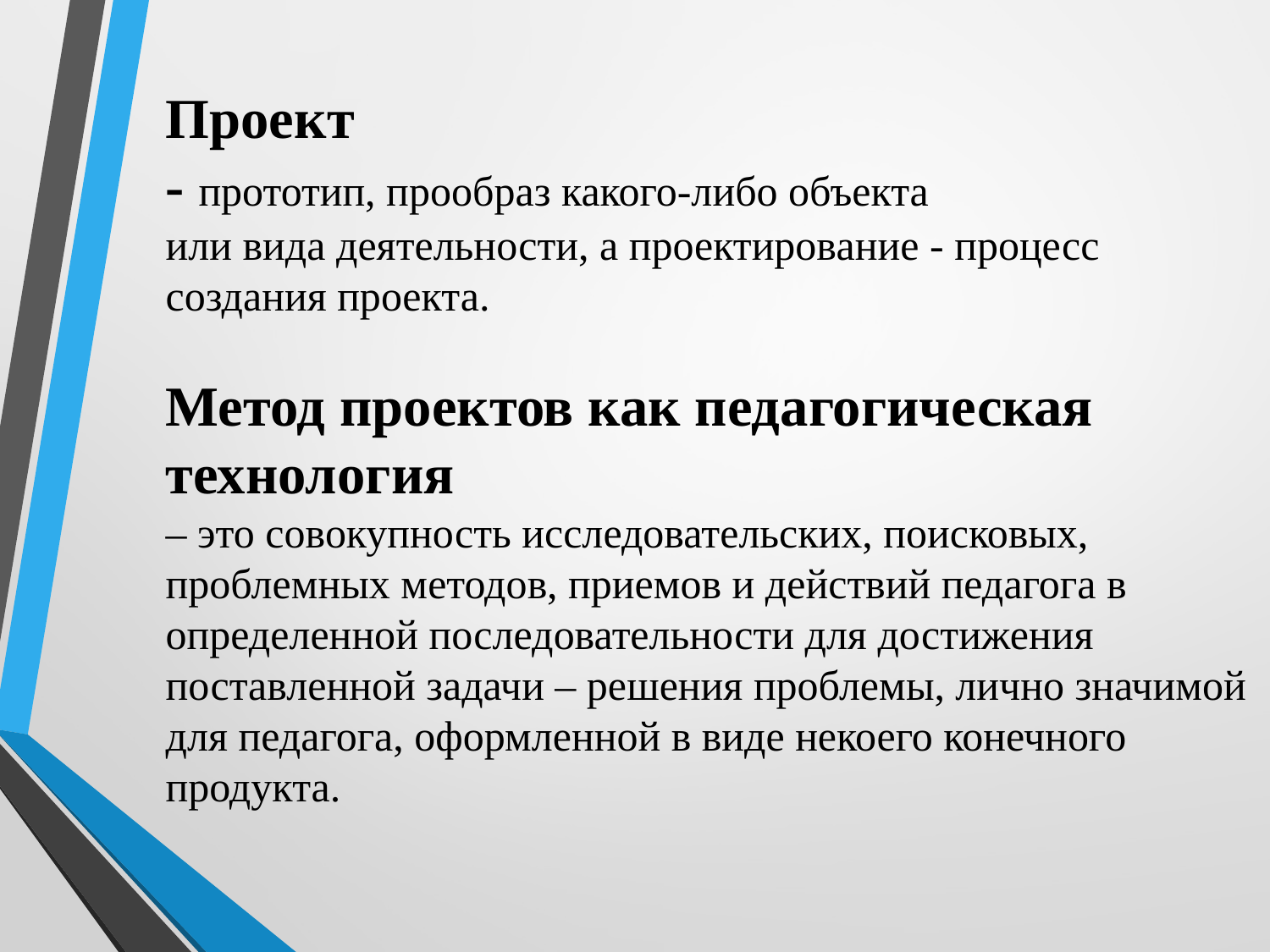

Проект
- прототип, прообраз какого-либо объекта
или вида деятельности, а проектирование - процесс
создания проекта.

Метод проектов как педагогическая технология
– это совокупность исследовательских, поисковых, проблемных методов, приемов и действий педагога в определенной последовательности для достижения поставленной задачи – решения проблемы, лично значимой для педагога, оформленной в виде некоего конечного продукта.